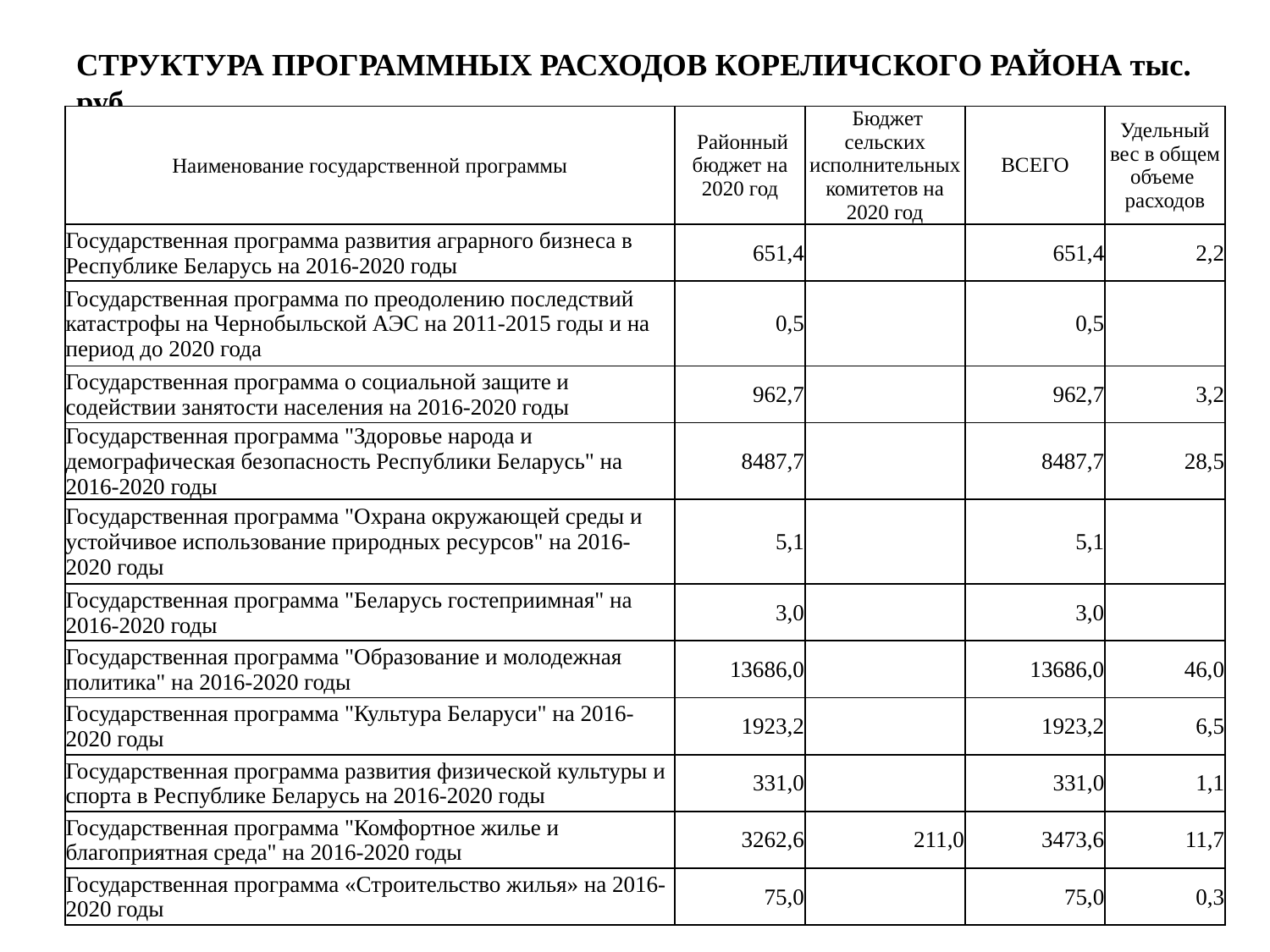

# СТРУКТУРА ПРОГРАММНЫХ РАСХОДОВ КОРЕЛИЧСКОГО РАЙОНА тыс. руб.
| Наименование государственной программы | Районный бюджет на 2020 год | Бюджет сельских исполнительных комитетов на 2020 год | ВСЕГО | Удельный вес в общем объеме расходов |
| --- | --- | --- | --- | --- |
| Государственная программа развития аграрного бизнеса в Республике Беларусь на 2016-2020 годы | 651,4 |  | 651,4 | 2,2 |
| Государственная программа по преодолению последствий катастрофы на Чернобыльской АЭС на 2011-2015 годы и на период до 2020 года | 0,5 |  | 0,5 |  |
| Государственная программа о социальной защите и содействии занятости населения на 2016-2020 годы | 962,7 |  | 962,7 | 3,2 |
| Государственная программа "Здоровье народа и демографическая безопасность Республики Беларусь" на 2016-2020 годы | 8487,7 |  | 8487,7 | 28,5 |
| Государственная программа "Охрана окружающей среды и устойчивое использование природных ресурсов" на 2016-2020 годы | 5,1 |  | 5,1 |  |
| Государственная программа "Беларусь гостеприимная" на 2016-2020 годы | 3,0 |  | 3,0 |  |
| Государственная программа "Образование и молодежная политика" на 2016-2020 годы | 13686,0 |  | 13686,0 | 46,0 |
| Государственная программа "Культура Беларуси" на 2016-2020 годы | 1923,2 |  | 1923,2 | 6,5 |
| Государственная программа развития физической культуры и спорта в Республике Беларусь на 2016-2020 годы | 331,0 |  | 331,0 | 1,1 |
| Государственная программа "Комфортное жилье и благоприятная среда" на 2016-2020 годы | 3262,6 | 211,0 | 3473,6 | 11,7 |
| Государственная программа «Строительство жилья» на 2016-2020 годы | 75,0 |  | 75,0 | 0,3 |